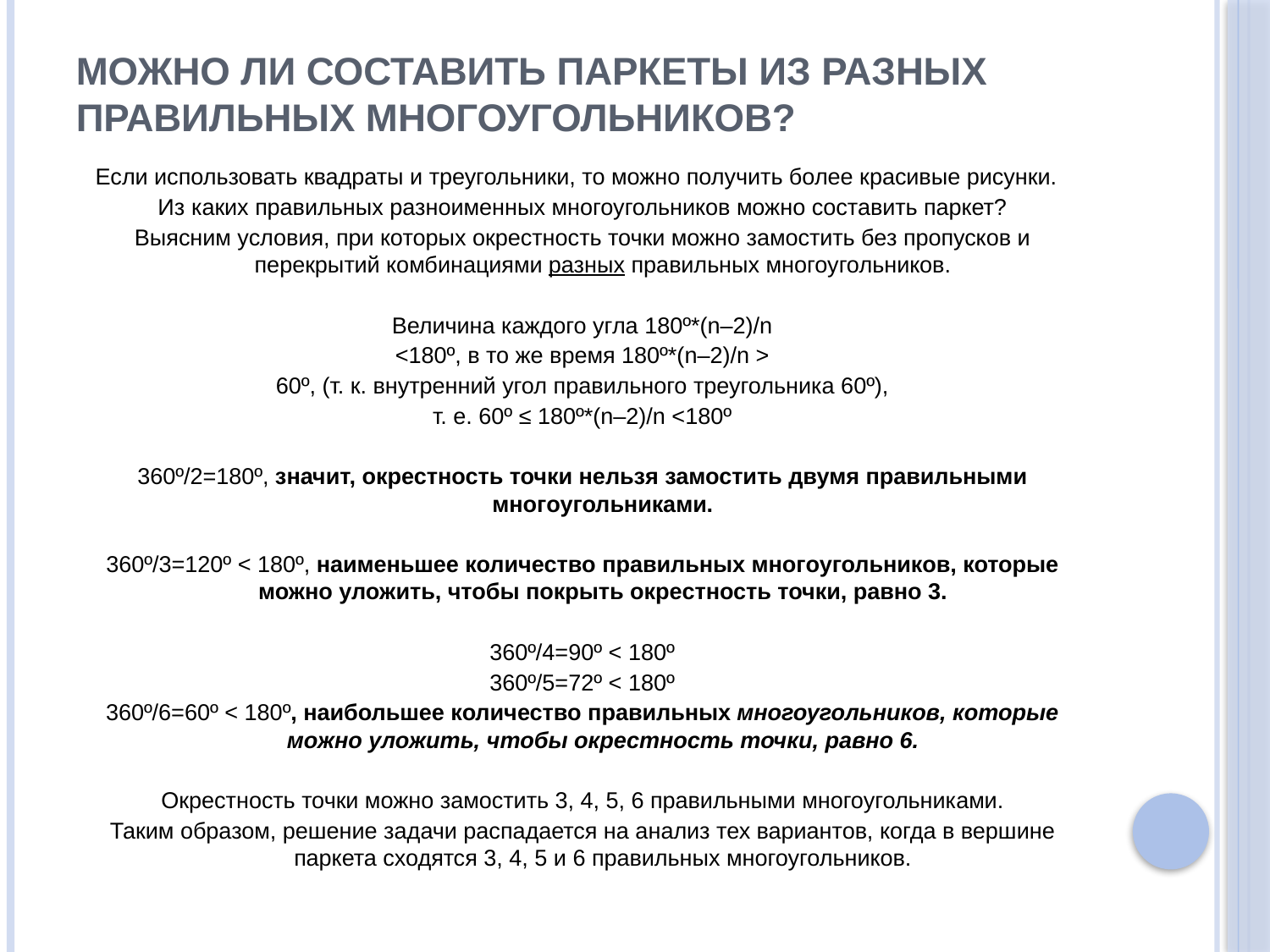

# Можно ли составить паркеты из разных правильных многоугольников?
Если использовать квадраты и треугольники, то можно получить более красивые рисунки.
Из каких правильных разноименных многоугольников можно составить паркет?
Выясним условия, при которых окрестность точки можно замостить без пропусков и перекрытий комбинациями разных правильных многоугольников.

Величина каждого угла 180º*(n–2)/n
<180º, в то же время 180º*(n–2)/n >
60º, (т. к. внутренний угол правильного треугольника 60º),
т. е. 60º ≤ 180º*(n–2)/n <180º

360º/2=180º, значит, окрестность точки нельзя замостить двумя правильными многоугольниками.

360º/3=120º < 180º, наименьшее количество правильных многоугольников, которые можно уложить, чтобы покрыть окрестность точки, равно 3.

360º/4=90º < 180º
360º/5=72º < 180º
360º/6=60º < 180º, наибольшее количество правильных многоугольников, которые можно уложить, чтобы окрестность точки, равно 6.

Окрестность точки можно замостить 3, 4, 5, 6 правильными многоугольниками.
Таким образом, решение задачи распадается на анализ тех вариантов, когда в вершине паркета сходятся 3, 4, 5 и 6 правильных многоугольников.